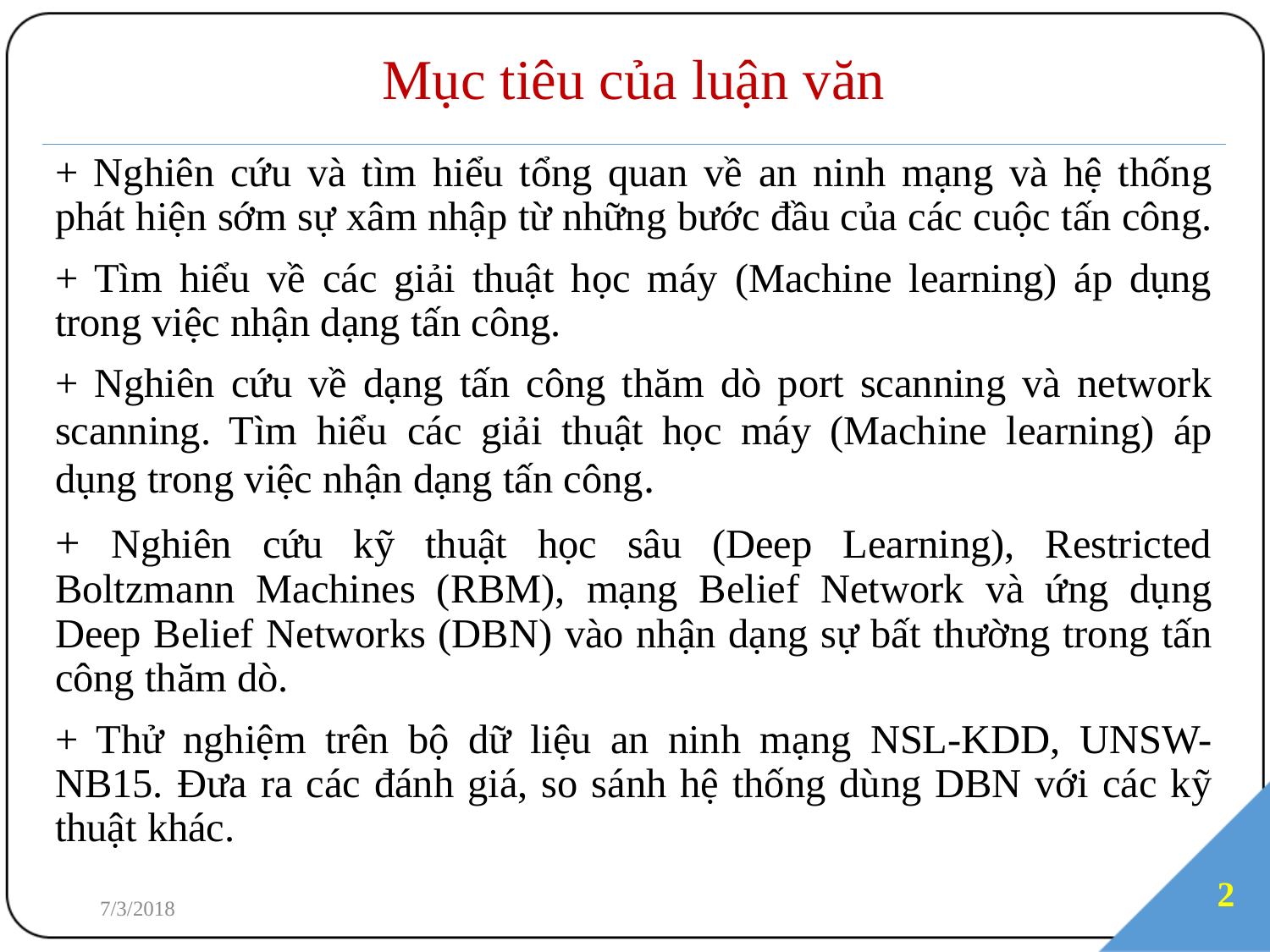

# Mục tiêu của luận văn
+ Nghiên cứu và tìm hiểu tổng quan về an ninh mạng và hệ thống phát hiện sớm sự xâm nhập từ những bước đầu của các cuộc tấn công.
+ Tìm hiểu về các giải thuật học máy (Machine learning) áp dụng trong việc nhận dạng tấn công.
+ Nghiên cứu về dạng tấn công thăm dò port scanning và network scanning. Tìm hiểu các giải thuật học máy (Machine learning) áp dụng trong việc nhận dạng tấn công.
+ Nghiên cứu kỹ thuật học sâu (Deep Learning), Restricted Boltzmann Machines (RBM), mạng Belief Network và ứng dụng Deep Belief Networks (DBN) vào nhận dạng sự bất thường trong tấn công thăm dò.
+ Thử nghiệm trên bộ dữ liệu an ninh mạng NSL-KDD, UNSW-NB15. Đưa ra các đánh giá, so sánh hệ thống dùng DBN với các kỹ thuật khác.
2
7/3/2018